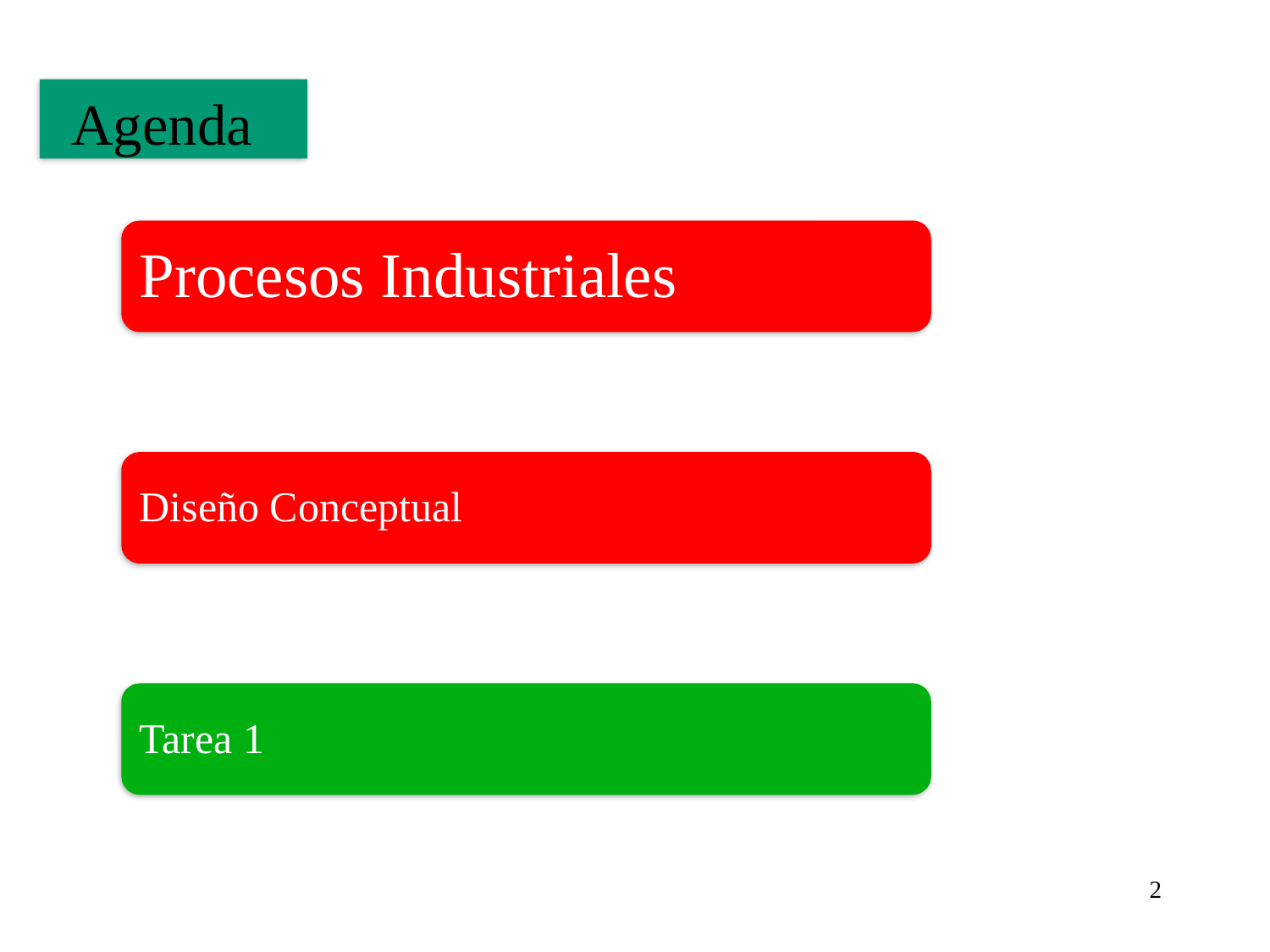

Agenda
Diseño Conceptual
Tarea 1
Procesos Industriales
2